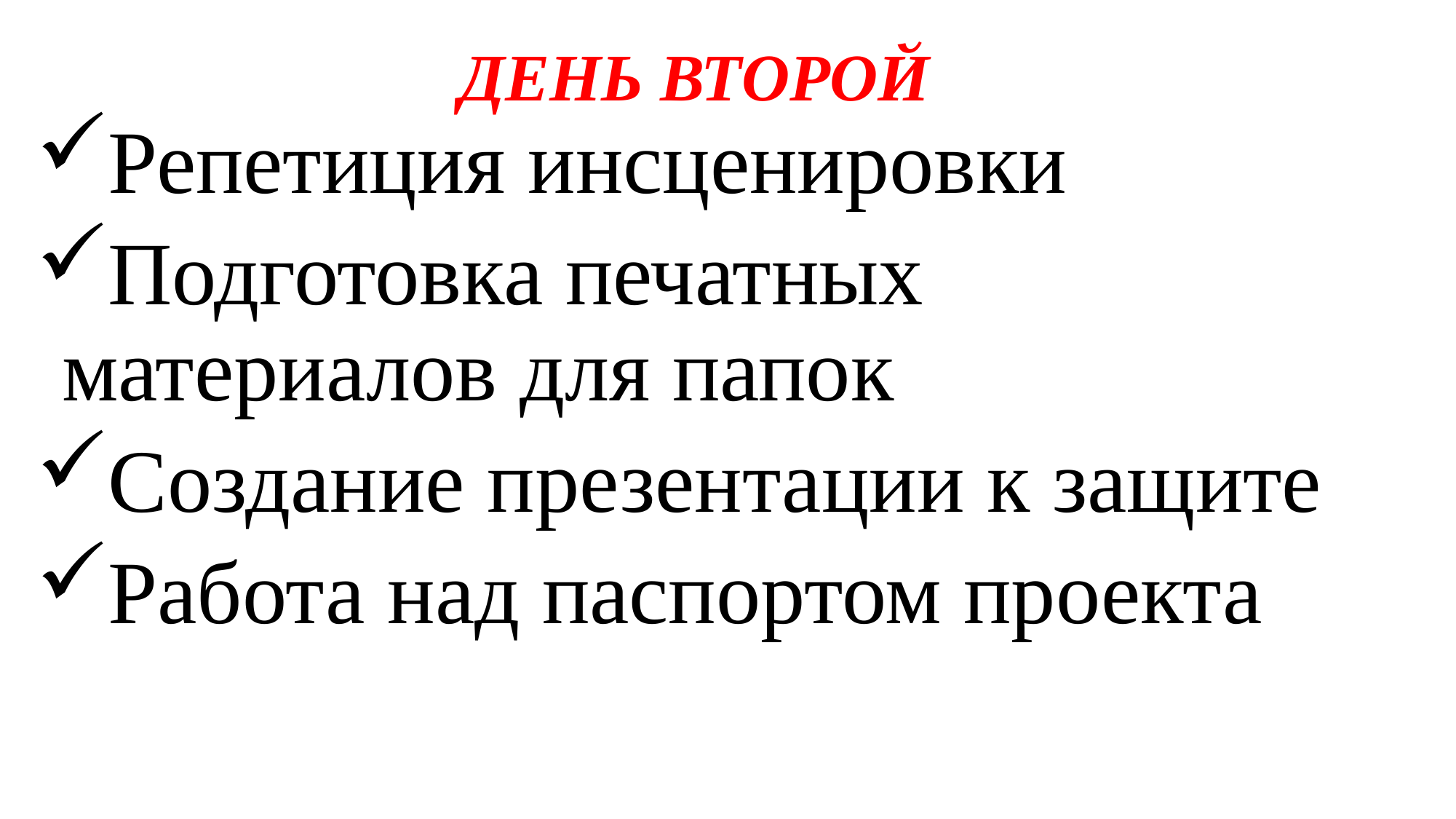

# ДЕНЬ ВТОРОЙ
Репетиция инсценировки
Подготовка печатных материалов для папок
Создание презентации к защите
Работа над паспортом проекта